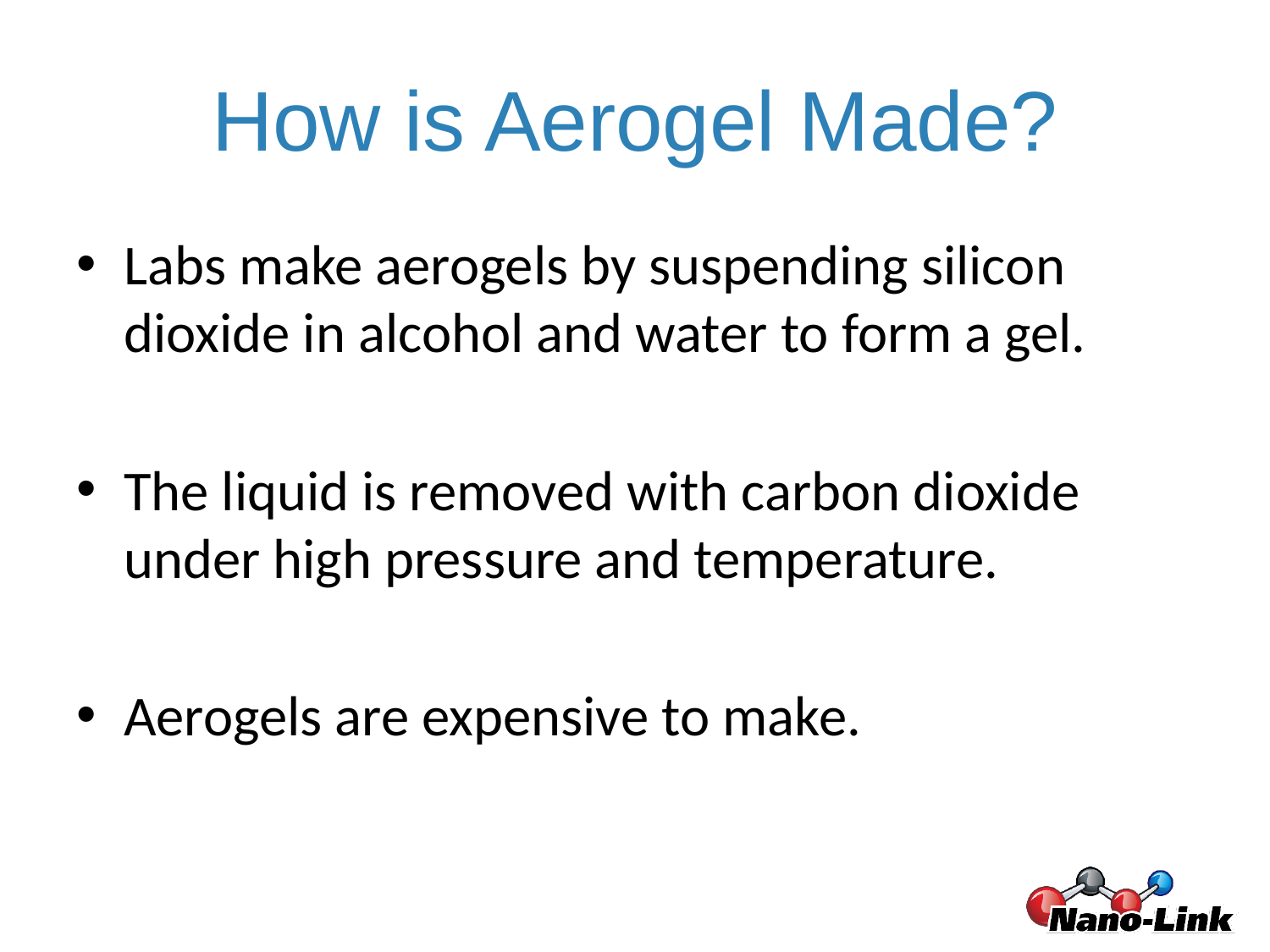

# How is Aerogel Made?
Labs make aerogels by suspending silicon dioxide in alcohol and water to form a gel.

The liquid is removed with carbon dioxide under high pressure and temperature.

Aerogels are expensive to make.